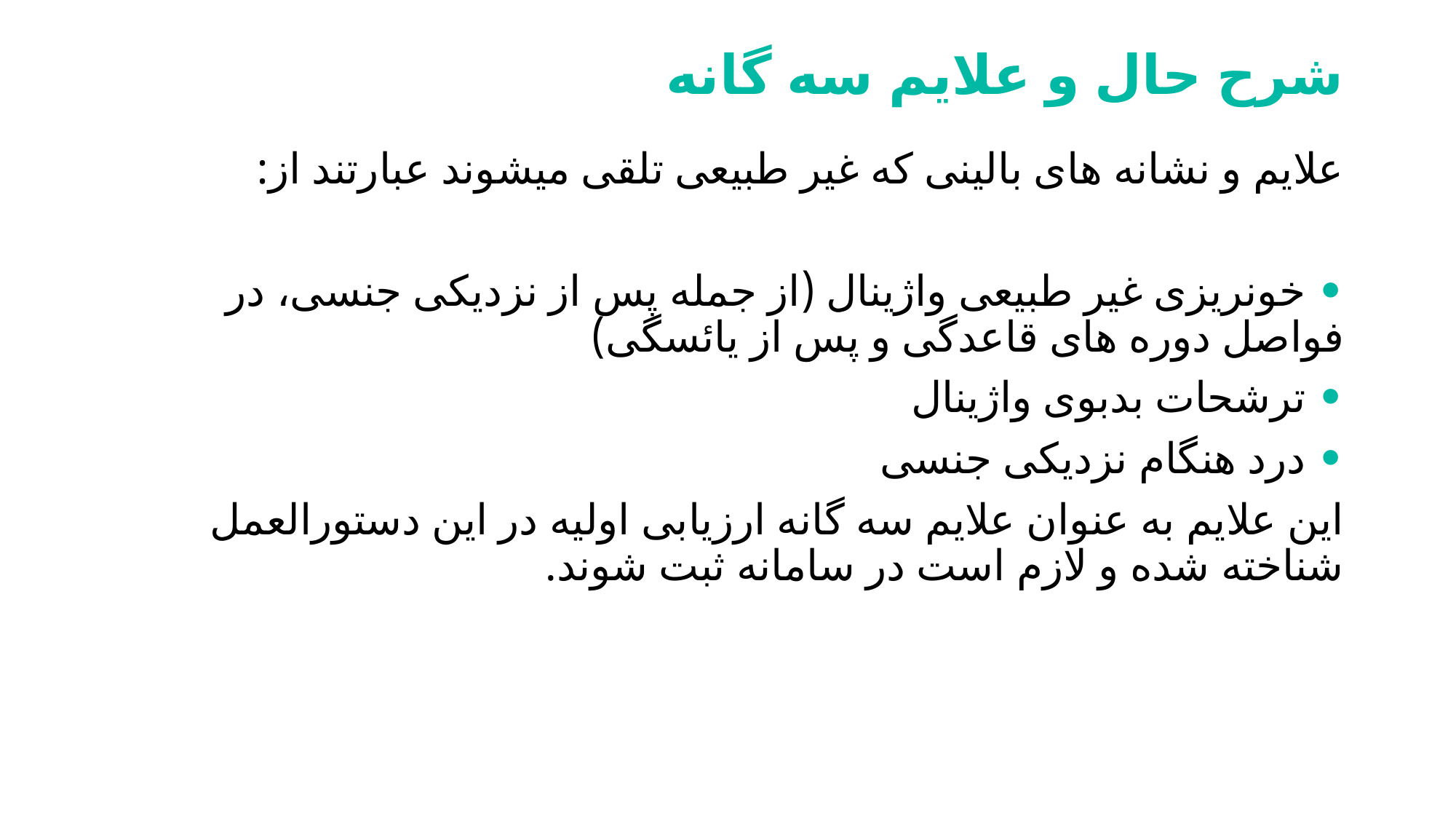

# شرح حال و علایم سه گانه
علایم و نشانه های بالینی که غیر طبیعی تلقی میشوند عبارتند از:

• خونریزی غیر طبیعی واژینال (از جمله پس از نزدیکی جنسی، در فواصل دوره های قاعدگی و پس از یائسگی)
• ترشحات بدبوی واژینال
• درد هنگام نزدیکی جنسی
این علایم به عنوان علایم سه گانه ارزیابی اولیه در این دستورالعمل شناخته شده و لازم است در سامانه ثبت شوند.